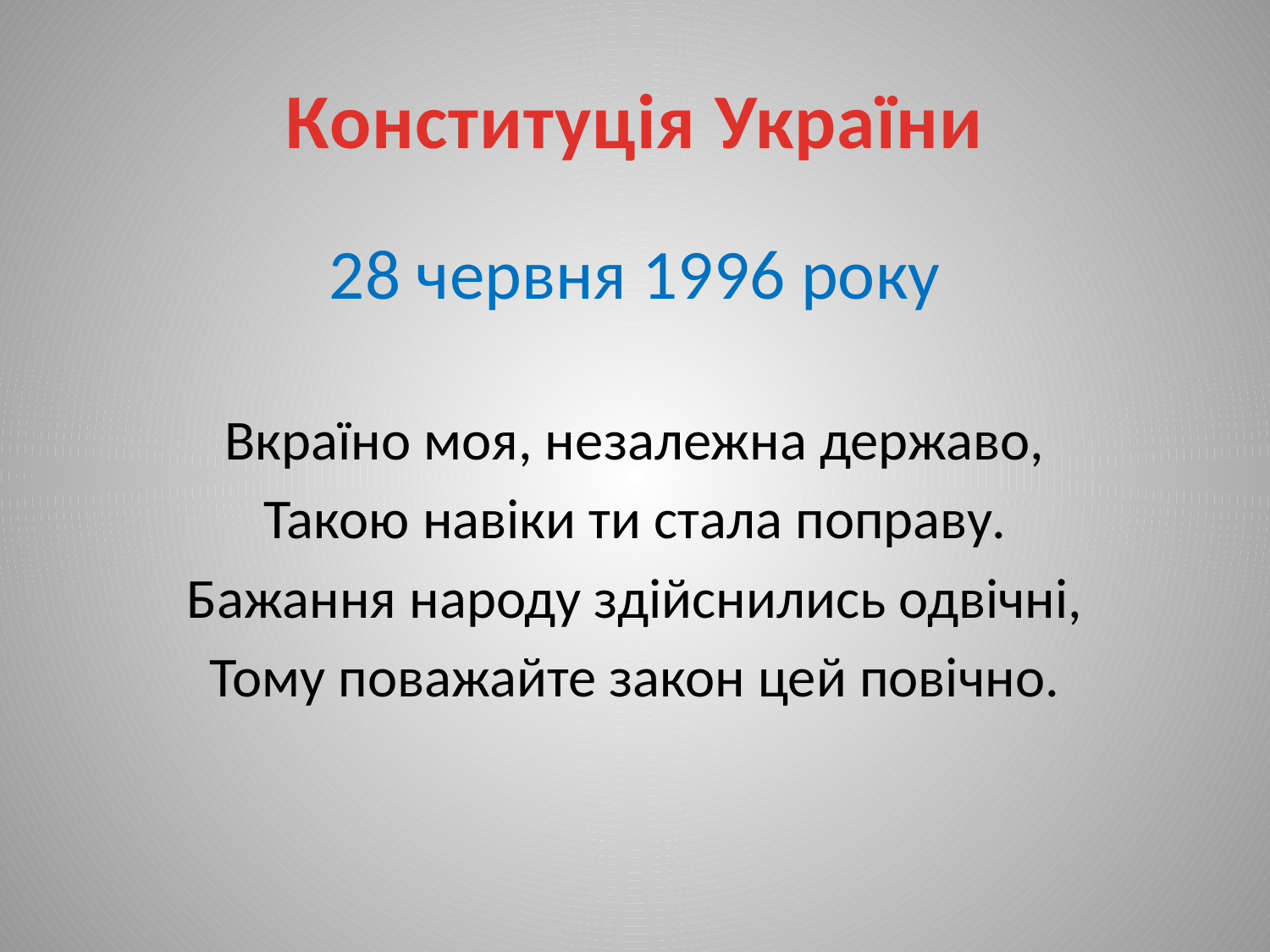

# Конституція України
28 червня 1996 року

Вкраїно моя, незалежна державо,
Такою навіки ти стала поправу.
Бажання народу здійснились одвічні,
Тому поважайте закон цей повічно.